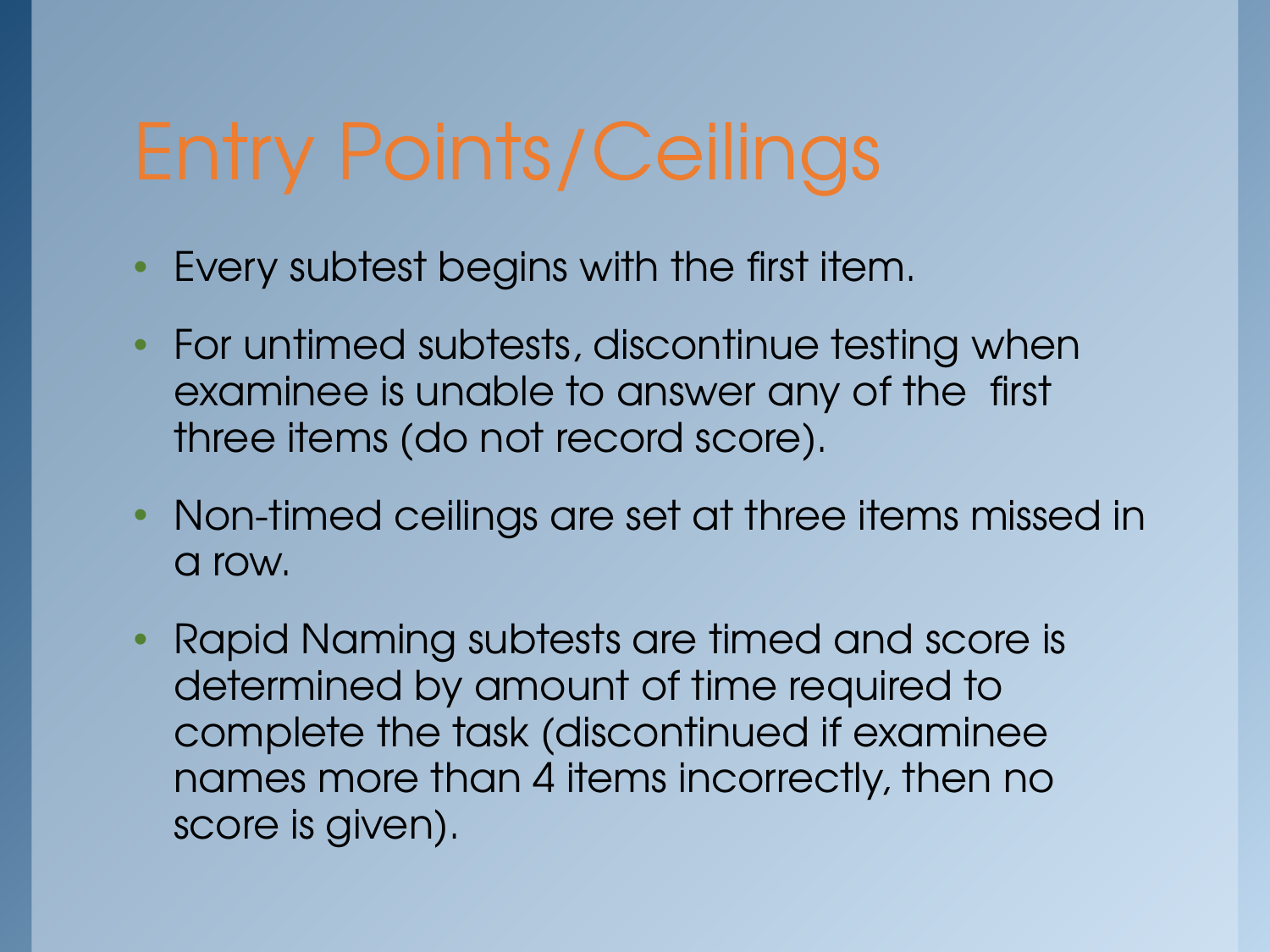

# Entry Points/Ceilings
Every subtest begins with the first item.
For untimed subtests, discontinue testing when examinee is unable to answer any of the  first three items (do not record score).
Non-timed ceilings are set at three items missed in a row.
Rapid Naming subtests are timed and score is determined by amount of time required to complete the task (discontinued if examinee names more than 4 items incorrectly, then no score is given).